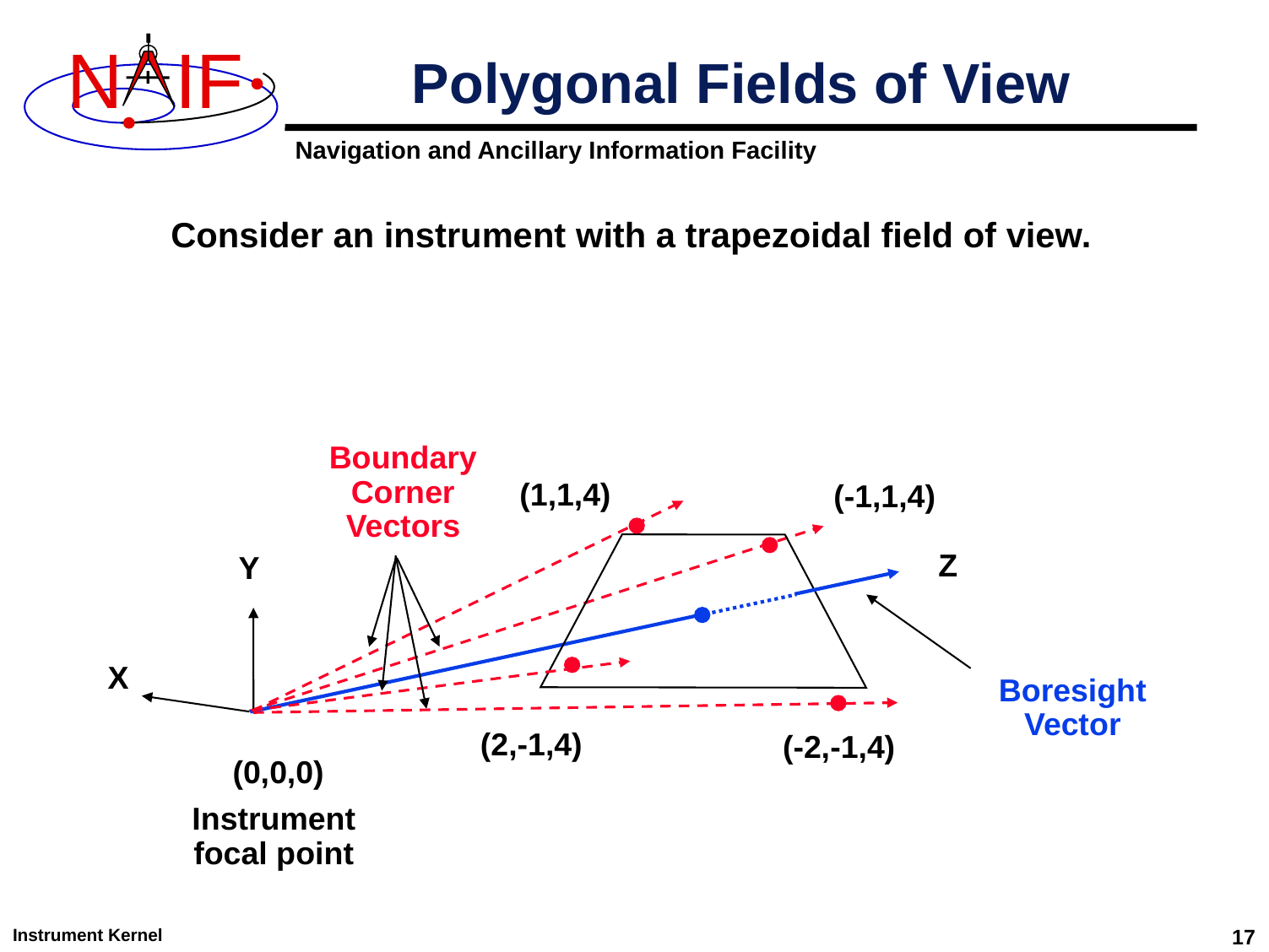

# Polygonal Fields of View
Consider an instrument with a trapezoidal field of view.
Boundary Corner Vectors
(1,1,4)
(-1,1,4)

Z
Y

X

Boresight Vector

(2,-1,4)
(-2,-1,4)
(0,0,0)
Instrument
focal point
Instrument Kernel
17